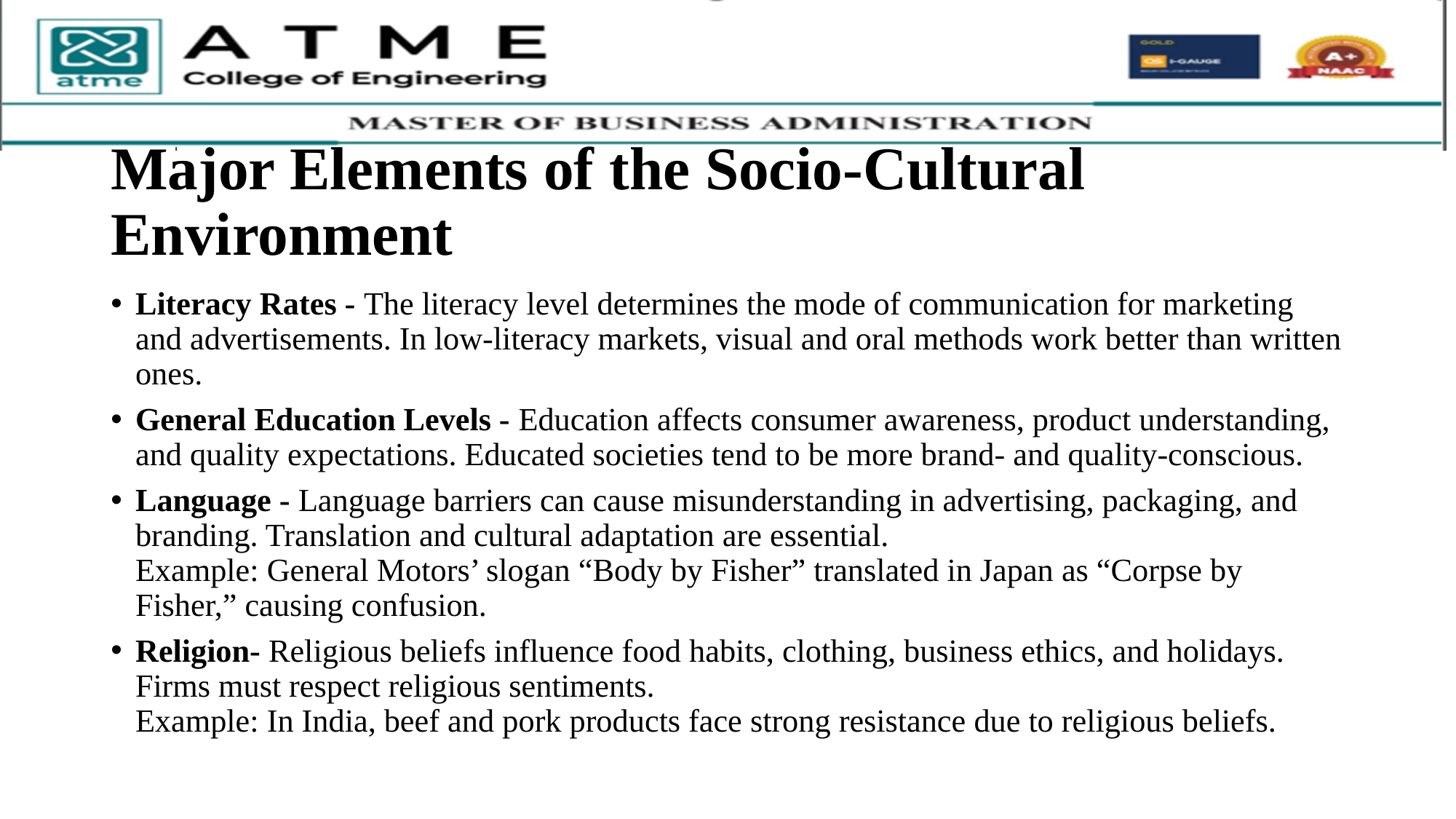

# Major Elements of the Socio-Cultural Environment
Literacy Rates - The literacy level determines the mode of communication for marketing and advertisements. In low-literacy markets, visual and oral methods work better than written ones.
General Education Levels - Education affects consumer awareness, product understanding, and quality expectations. Educated societies tend to be more brand- and quality-conscious.
Language - Language barriers can cause misunderstanding in advertising, packaging, and branding. Translation and cultural adaptation are essential.
Example: General Motors’ slogan “Body by Fisher” translated in Japan as “Corpse by Fisher,” causing confusion.
Religion- Religious beliefs influence food habits, clothing, business ethics, and holidays. Firms must respect religious sentiments.
Example: In India, beef and pork products face strong resistance due to religious beliefs.